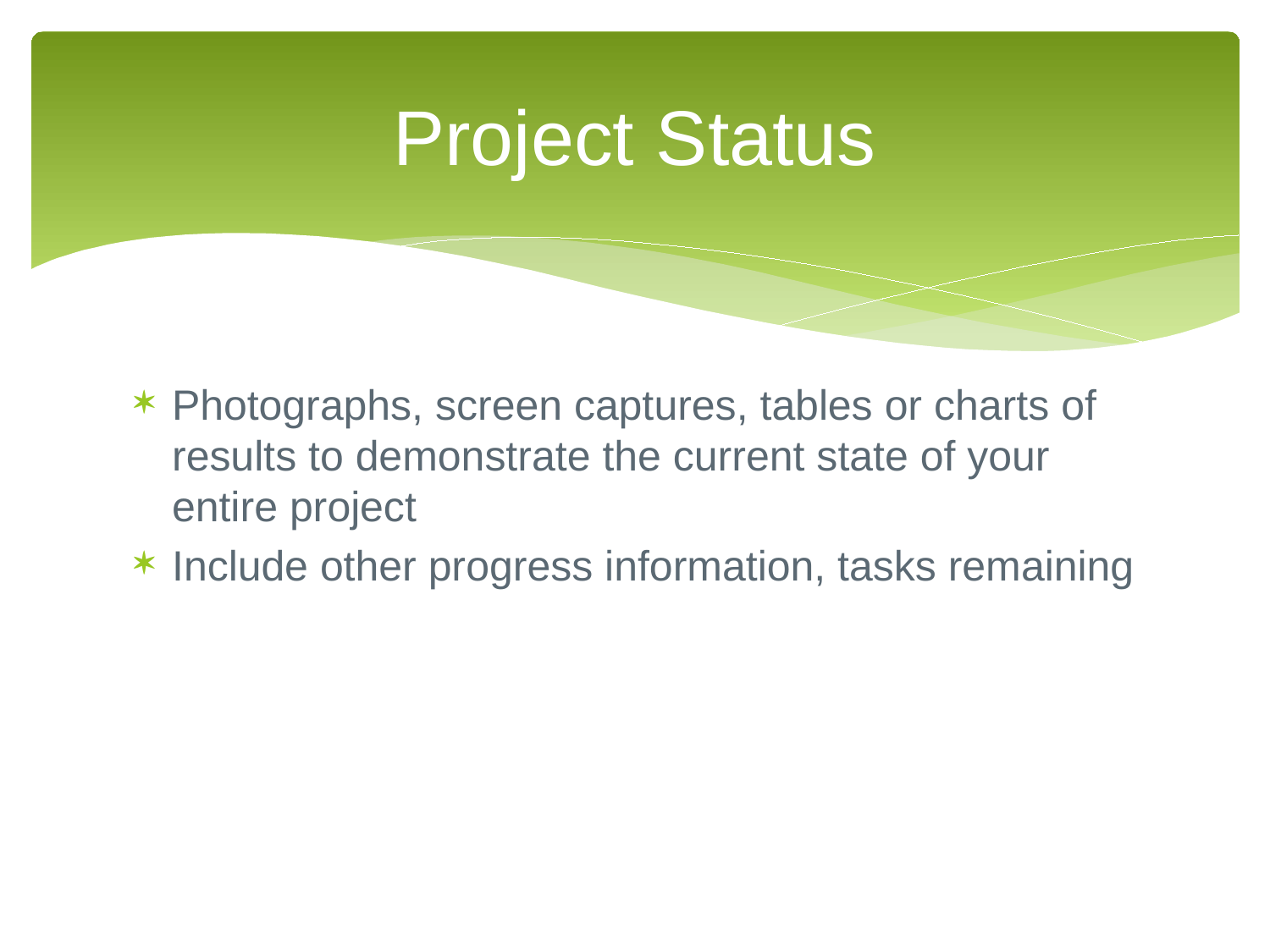

# Project Status
Photographs, screen captures, tables or charts of results to demonstrate the current state of your entire project
Include other progress information, tasks remaining